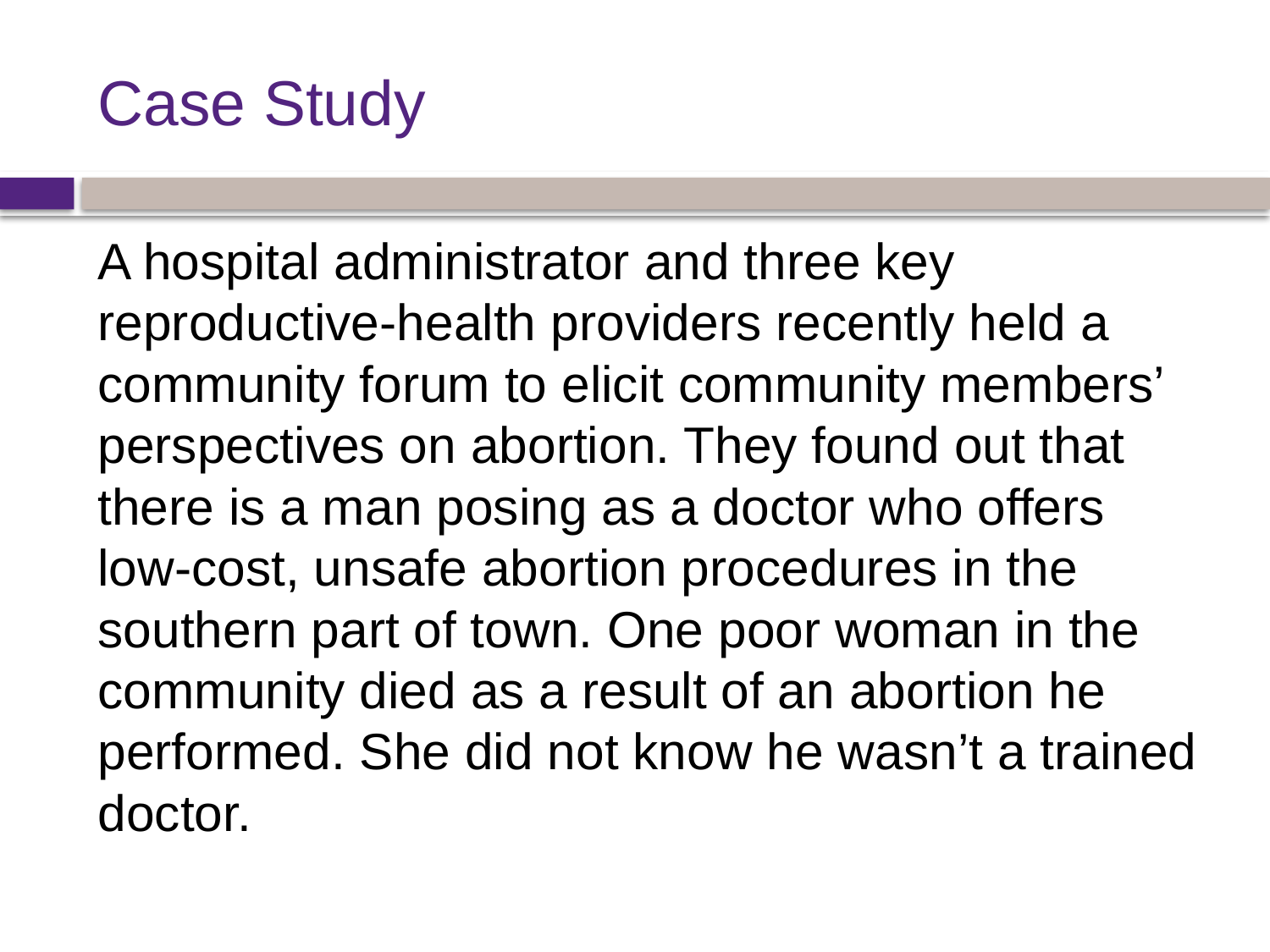

# Case Study
A hospital administrator and three key reproductive-health providers recently held a community forum to elicit community members’ perspectives on abortion. They found out that there is a man posing as a doctor who offers low-cost, unsafe abortion procedures in the southern part of town. One poor woman in the community died as a result of an abortion he performed. She did not know he wasn’t a trained doctor.